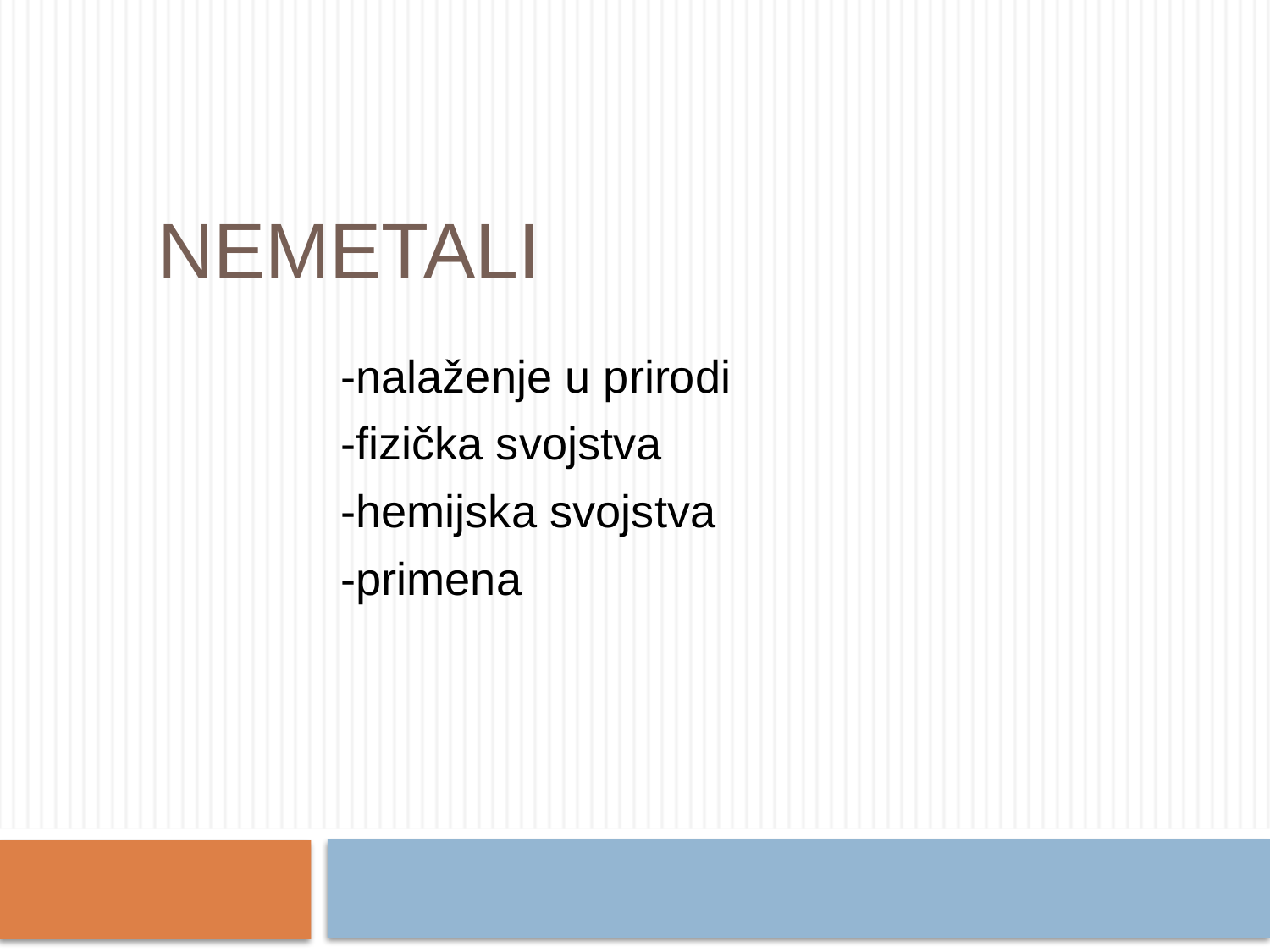

-nalaženje u prirodi
-fizička svojstva
-hemijska svojstva
-primena
# NEMETALI